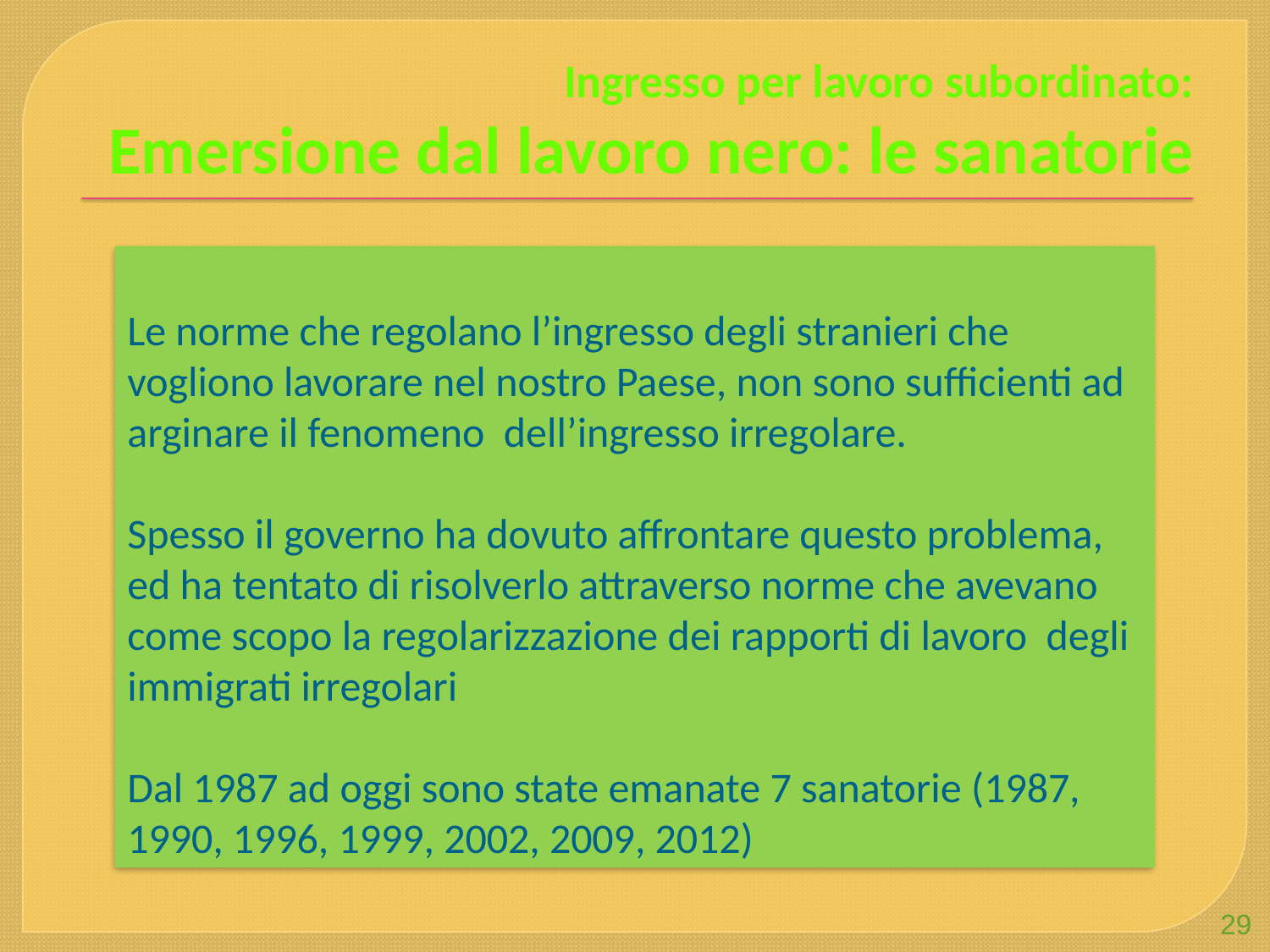

# Ingresso per lavoro subordinato: Emersione dal lavoro nero: le sanatorie

Le norme che regolano l’ingresso degli stranieri che vogliono lavorare nel nostro Paese, non sono sufficienti ad arginare il fenomeno  dell’ingresso irregolare.

Spesso il governo ha dovuto affrontare questo problema,  ed ha tentato di risolverlo attraverso norme che avevano come scopo la regolarizzazione dei rapporti di lavoro  degli immigrati irregolari

Dal 1987 ad oggi sono state emanate 7 sanatorie (1987, 1990, 1996, 1999, 2002, 2009, 2012)
29